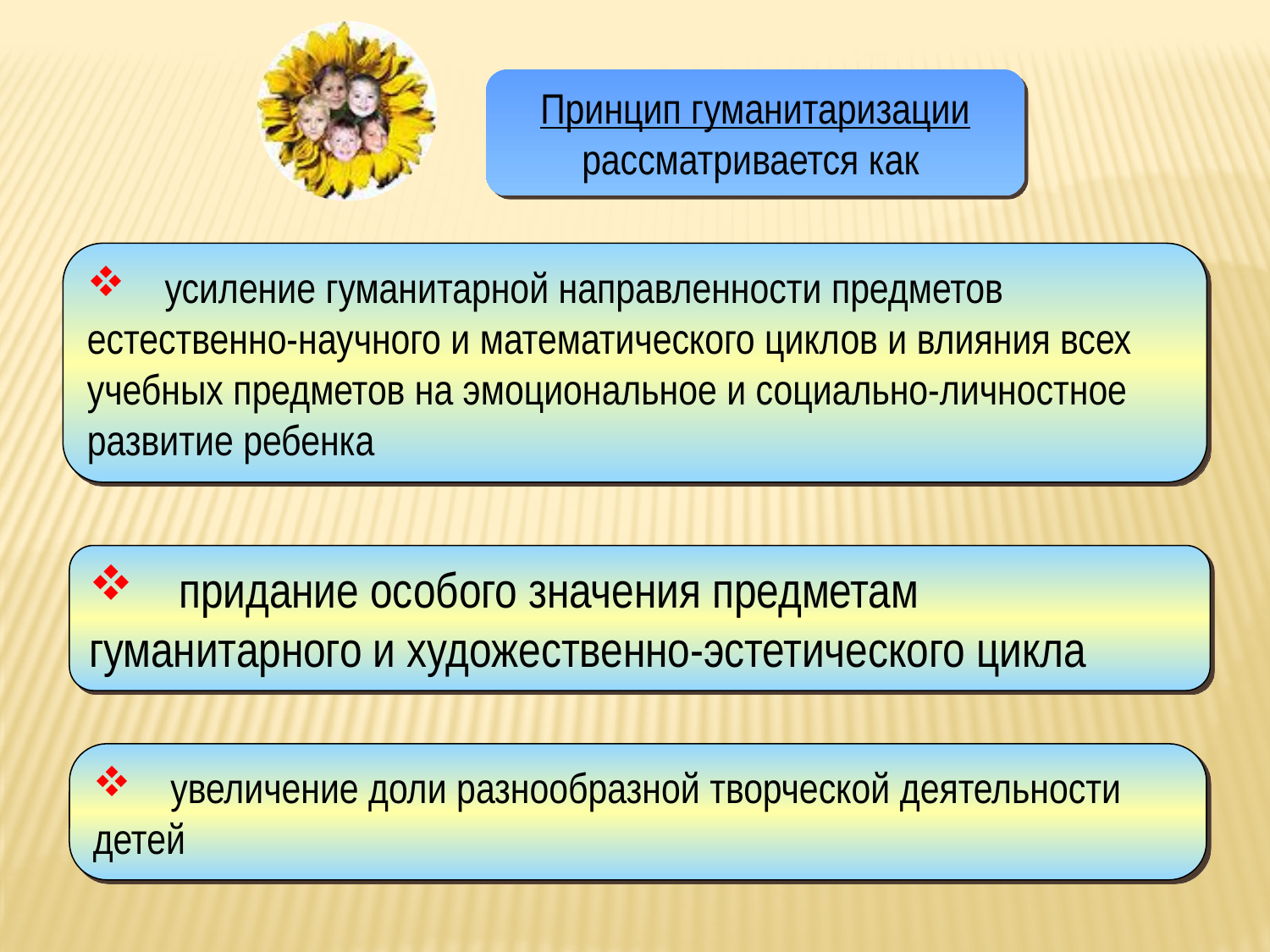

Принцип гуманитаризации рассматривается как
    усиление гуманитарной направленности предметов естественно-научного и математического циклов и влияния всех учебных предметов на эмоциональное и социально-личностное развитие ребенка

    придание особого значения предметам гуманитарного и художественно-эстетического цикла
    увеличение доли разнообразной творческой деятельности детей